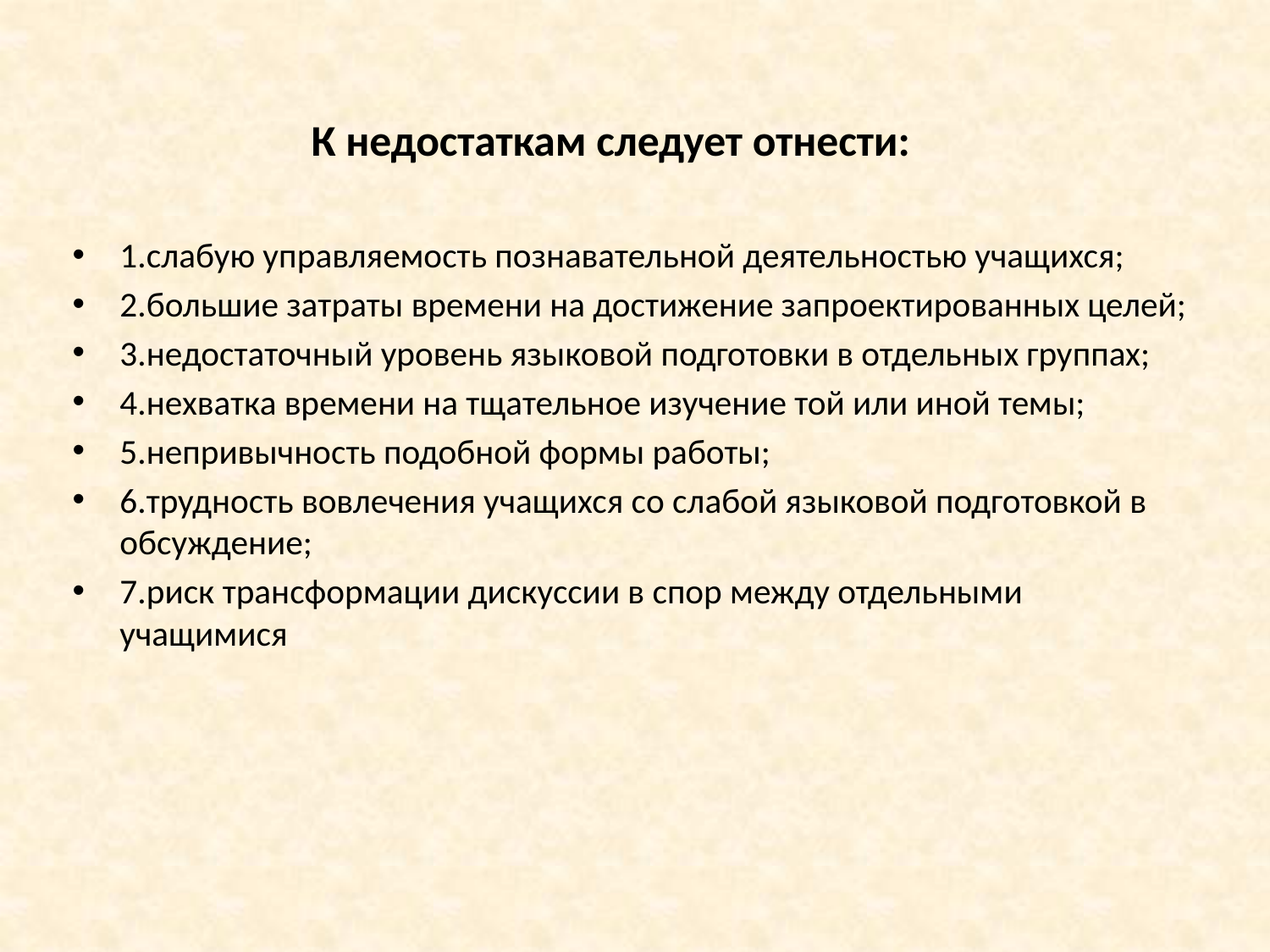

#
                        К недостаткам следует отнести:

1.слабую управляемость познавательной деятельностью учащихся;
2.большие затраты времени на достижение запроектированных целей;
3.недостаточный уровень языковой подготовки в отдельных группах;
4.нехватка времени на тщательное изучение той или иной темы;
5.непривычность подобной формы работы;
6.трудность вовлечения учащихся со слабой языковой подготовкой в обсуждение;
7.риск трансформации дискуссии в спор между отдельными учащимися